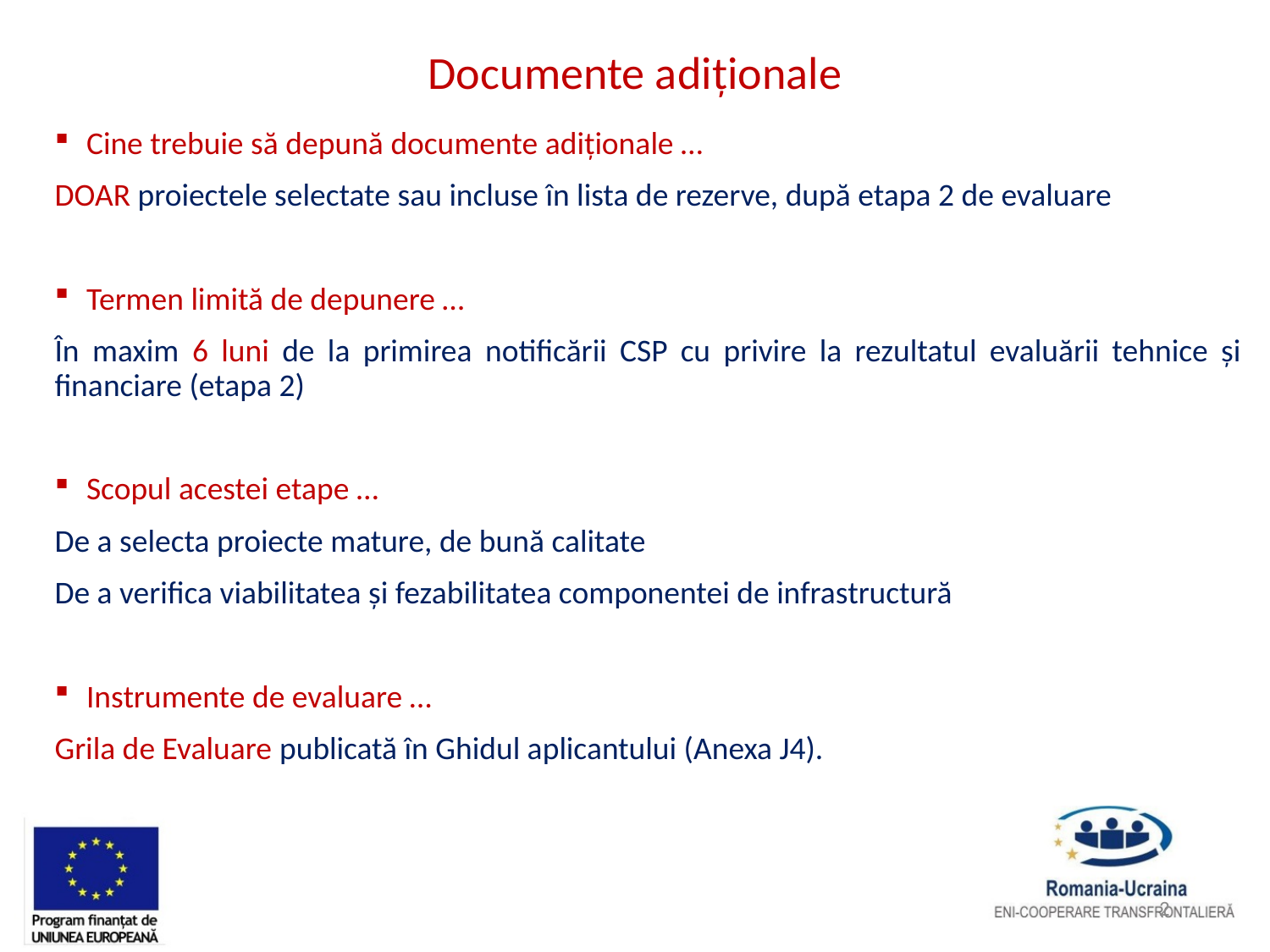

# Documente adiționale
Cine trebuie să depună documente adiționale …
DOAR proiectele selectate sau incluse în lista de rezerve, după etapa 2 de evaluare

Termen limită de depunere …
În maxim 6 luni de la primirea notificării CSP cu privire la rezultatul evaluării tehnice și financiare (etapa 2)

Scopul acestei etape …
De a selecta proiecte mature, de bună calitate
De a verifica viabilitatea și fezabilitatea componentei de infrastructură

Instrumente de evaluare …
Grila de Evaluare publicată în Ghidul aplicantului (Anexa J4).

2